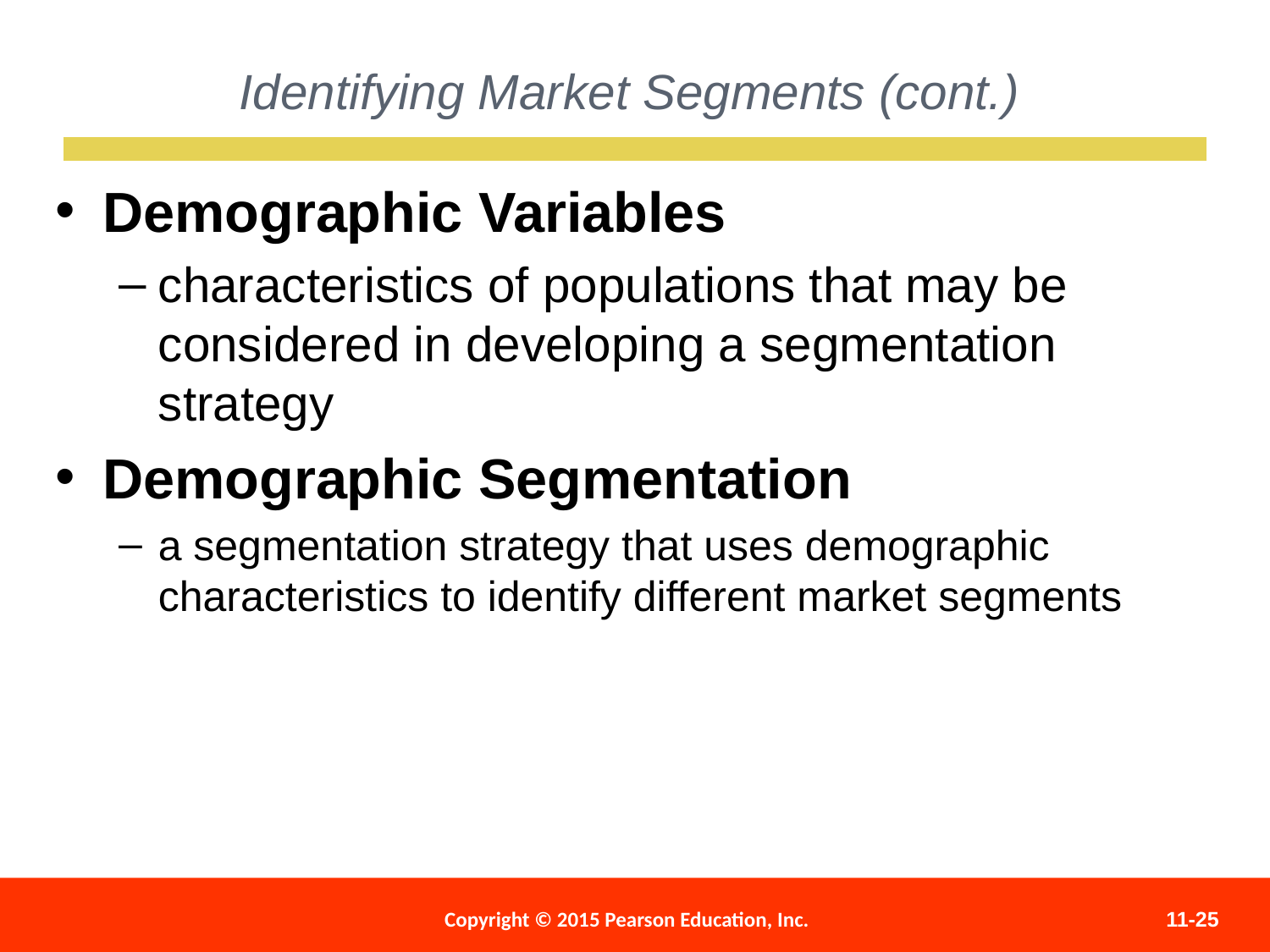

Identifying Market Segments (cont.)
Demographic Variables
characteristics of populations that may be considered in developing a segmentation strategy
Demographic Segmentation
a segmentation strategy that uses demographic characteristics to identify different market segments